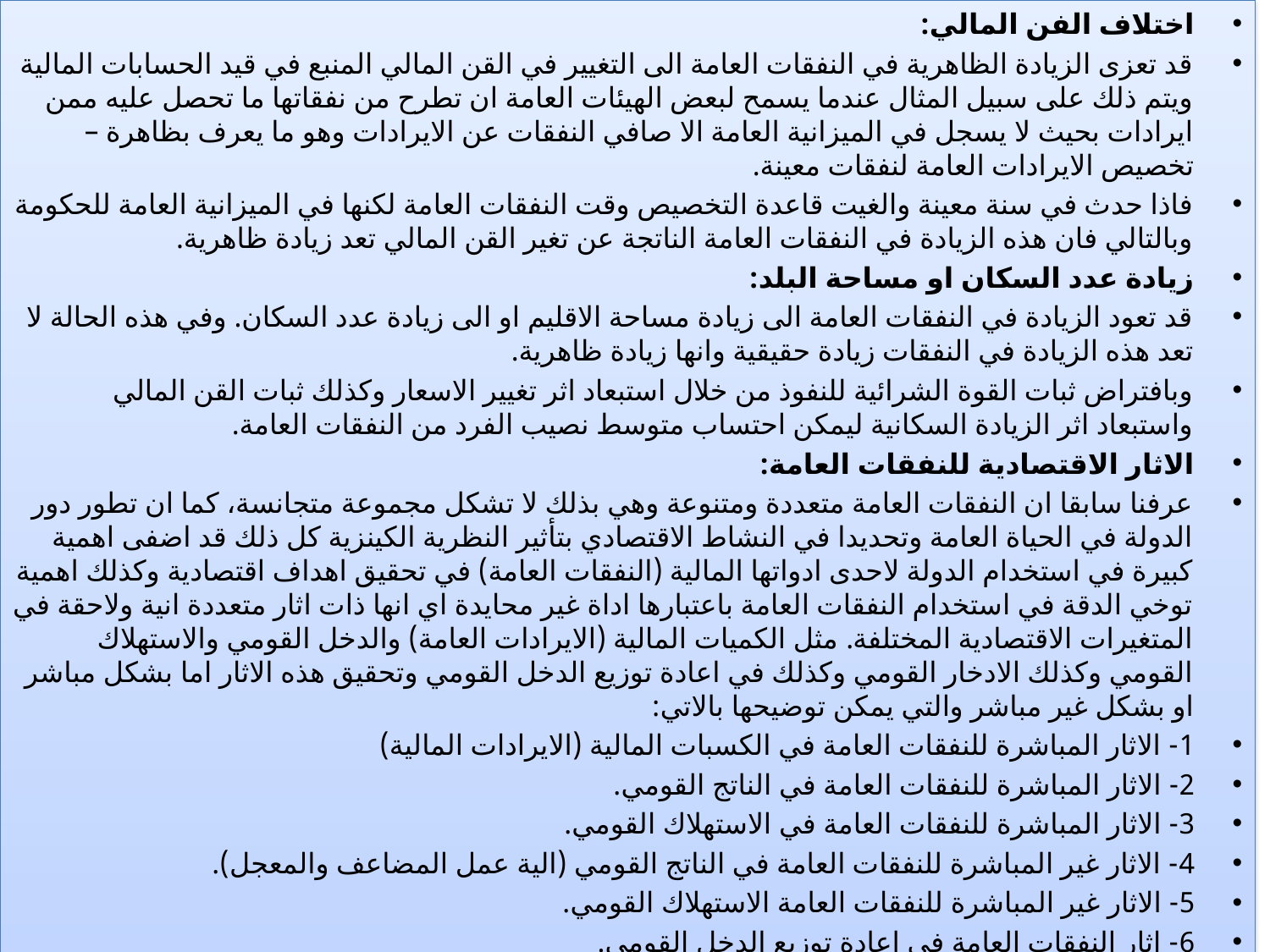

اختلاف الفن المالي:
قد تعزى الزيادة الظاهرية في النفقات العامة الى التغيير في القن المالي المنبع في قيد الحسابات المالية ويتم ذلك على سبيل المثال عندما يسمح لبعض الهيئات العامة ان تطرح من نفقاتها ما تحصل عليه ممن ايرادات بحيث لا يسجل في الميزانية العامة الا صافي النفقات عن الايرادات وهو ما يعرف بظاهرة – تخصيص الايرادات العامة لنفقات معينة.
فاذا حدث في سنة معينة والغيت قاعدة التخصيص وقت النفقات العامة لكنها في الميزانية العامة للحكومة وبالتالي فان هذه الزيادة في النفقات العامة الناتجة عن تغير القن المالي تعد زيادة ظاهرية.
زيادة عدد السكان او مساحة البلد:
قد تعود الزيادة في النفقات العامة الى زيادة مساحة الاقليم او الى زيادة عدد السكان. وفي هذه الحالة لا تعد هذه الزيادة في النفقات زيادة حقيقية وانها زيادة ظاهرية.
وبافتراض ثبات القوة الشرائية للنفوذ من خلال استبعاد اثر تغيير الاسعار وكذلك ثبات القن المالي واستبعاد اثر الزيادة السكانية ليمكن احتساب متوسط نصيب الفرد من النفقات العامة.
الاثار الاقتصادية للنفقات العامة:
عرفنا سابقا ان النفقات العامة متعددة ومتنوعة وهي بذلك لا تشكل مجموعة متجانسة، كما ان تطور دور الدولة في الحياة العامة وتحديدا في النشاط الاقتصادي بتأثير النظرية الكينزية كل ذلك قد اضفى اهمية كبيرة في استخدام الدولة لاحدى ادواتها المالية (النفقات العامة) في تحقيق اهداف اقتصادية وكذلك اهمية توخي الدقة في استخدام النفقات العامة باعتبارها اداة غير محايدة اي انها ذات اثار متعددة انية ولاحقة في المتغيرات الاقتصادية المختلفة. مثل الكميات المالية (الايرادات العامة) والدخل القومي والاستهلاك القومي وكذلك الادخار القومي وكذلك في اعادة توزيع الدخل القومي وتحقيق هذه الاثار اما بشكل مباشر او بشكل غير مباشر والتي يمكن توضيحها بالاتي:
1- الاثار المباشرة للنفقات العامة في الكسبات المالية (الايرادات المالية)
2- الاثار المباشرة للنفقات العامة في الناتج القومي.
3- الاثار المباشرة للنفقات العامة في الاستهلاك القومي.
4- الاثار غير المباشرة للنفقات العامة في الناتج القومي (الية عمل المضاعف والمعجل).
5- الاثار غير المباشرة للنفقات العامة الاستهلاك القومي.
6- اثار النفقات العامة في اعادة توزيع الدخل القومي.